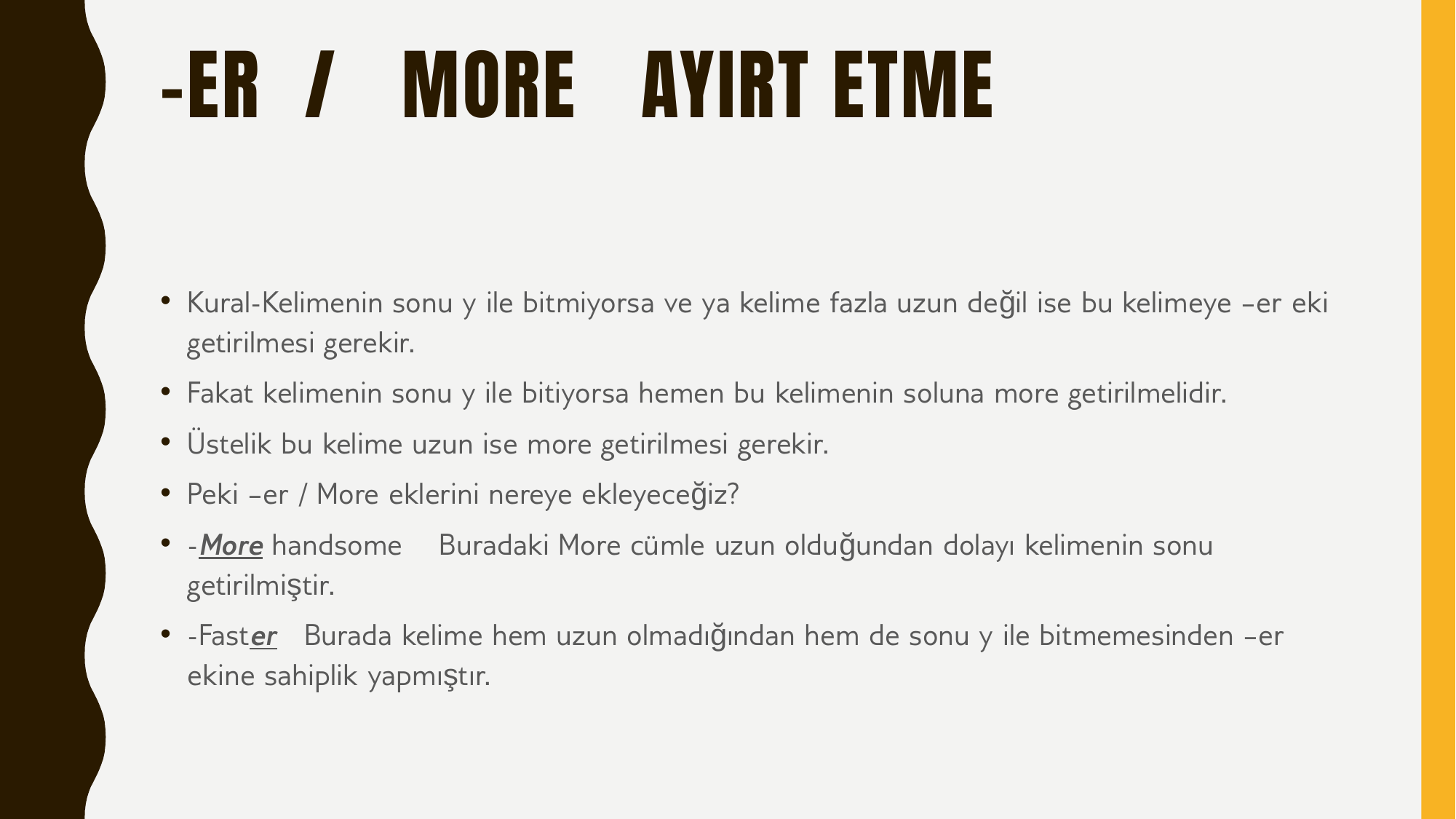

# -ER  /   More   ayırt etme
Kural-Kelimenin sonu y ile bitmiyorsa ve ya kelime fazla uzun değil ise bu kelimeye –er eki getirilmesi gerekir.
Fakat kelimenin sonu y ile bitiyorsa hemen bu kelimenin soluna more getirilmelidir.
Üstelik bu kelime uzun ise more getirilmesi gerekir.
Peki –er / More eklerini nereye ekleyeceğiz?
-More handsome    Buradaki More cümle uzun olduğundan dolayı kelimenin sonu getirilmiştir.
-Faster   Burada kelime hem uzun olmadığından hem de sonu y ile bitmemesinden –er ekine sahiplik yapmıştır.